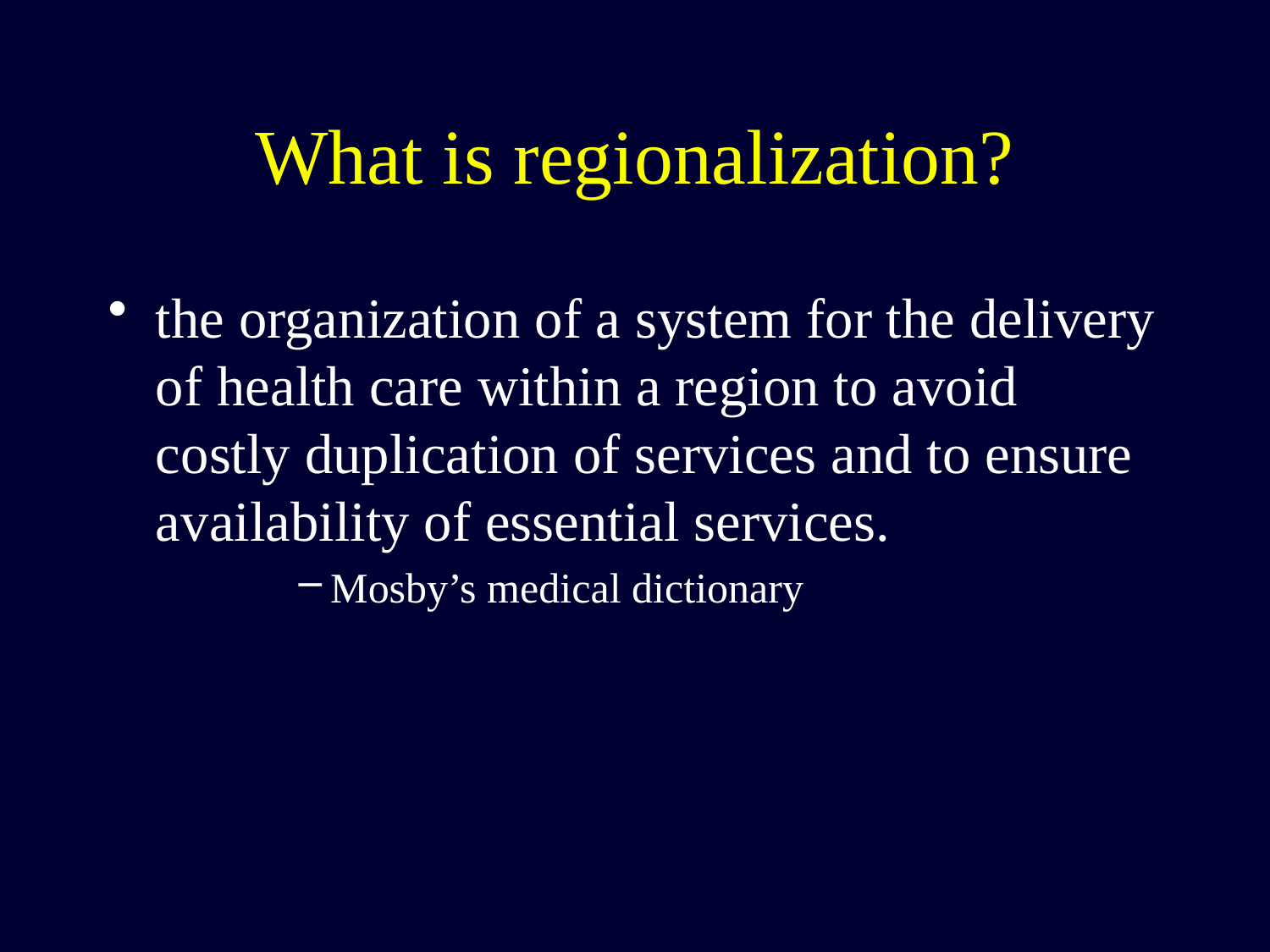

# What is regionalization?
the organization of a system for the delivery of health care within a region to avoid costly duplication of services and to ensure availability of essential services.
Mosby’s medical dictionary